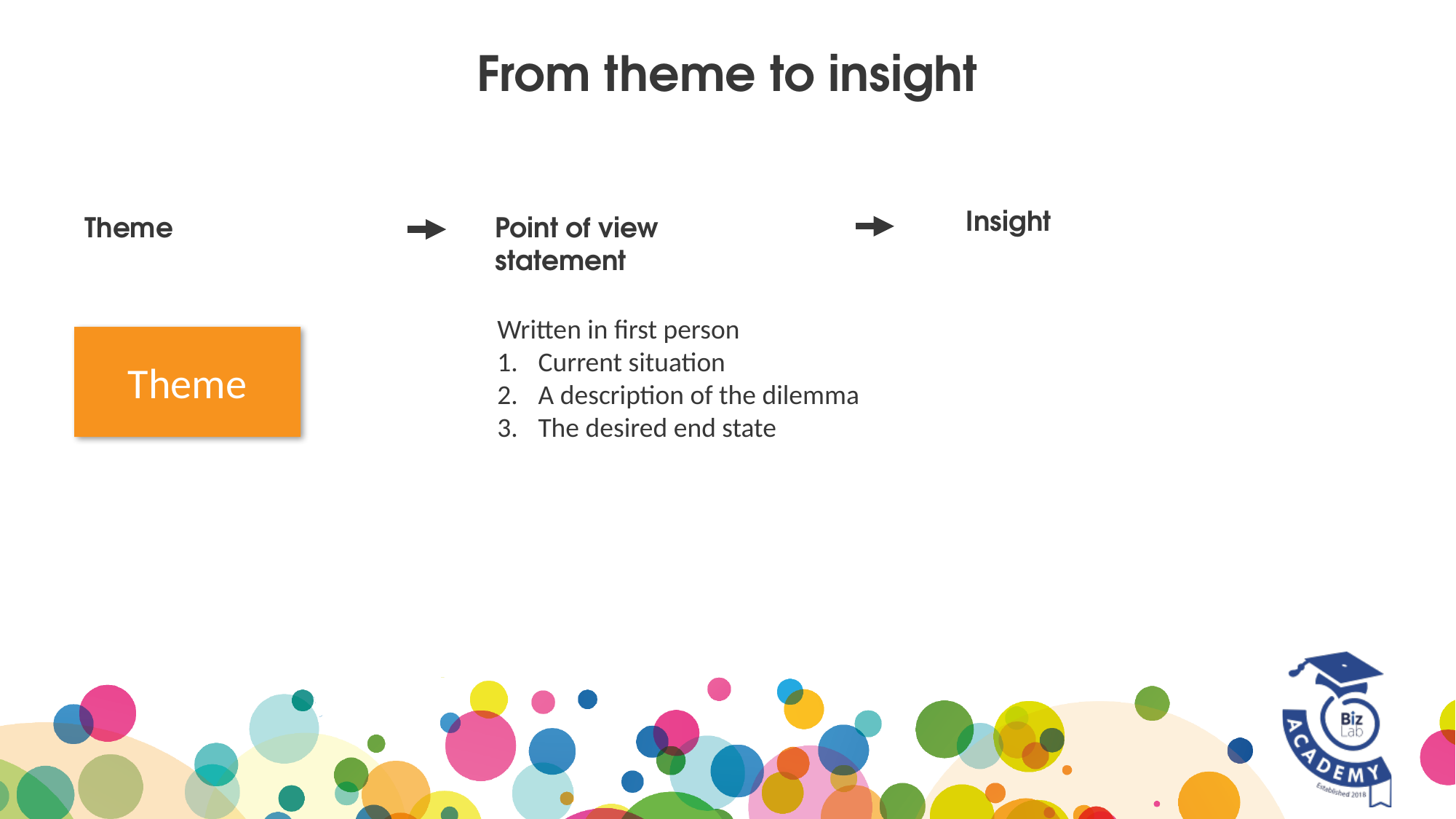

# From theme to insight
Insight
Theme
Point of view statement
Written in first person
Current situation
A description of the dilemma
The desired end state

Theme